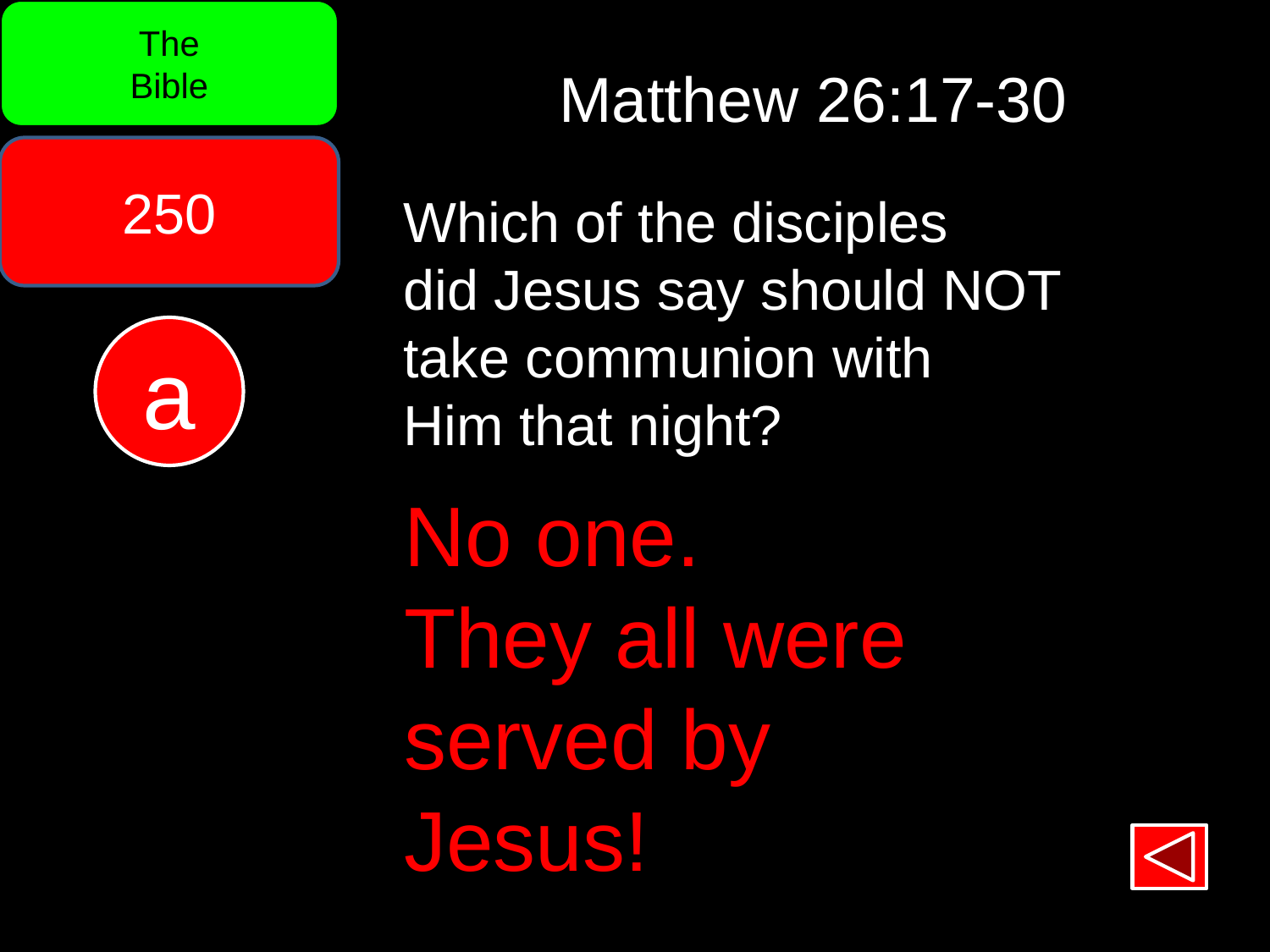

The
Bible
Matthew 26:17-30
250
Which of the disciples
did Jesus say should NOT
take communion with
Him that night?
a
No one.
They all were
served by
Jesus!